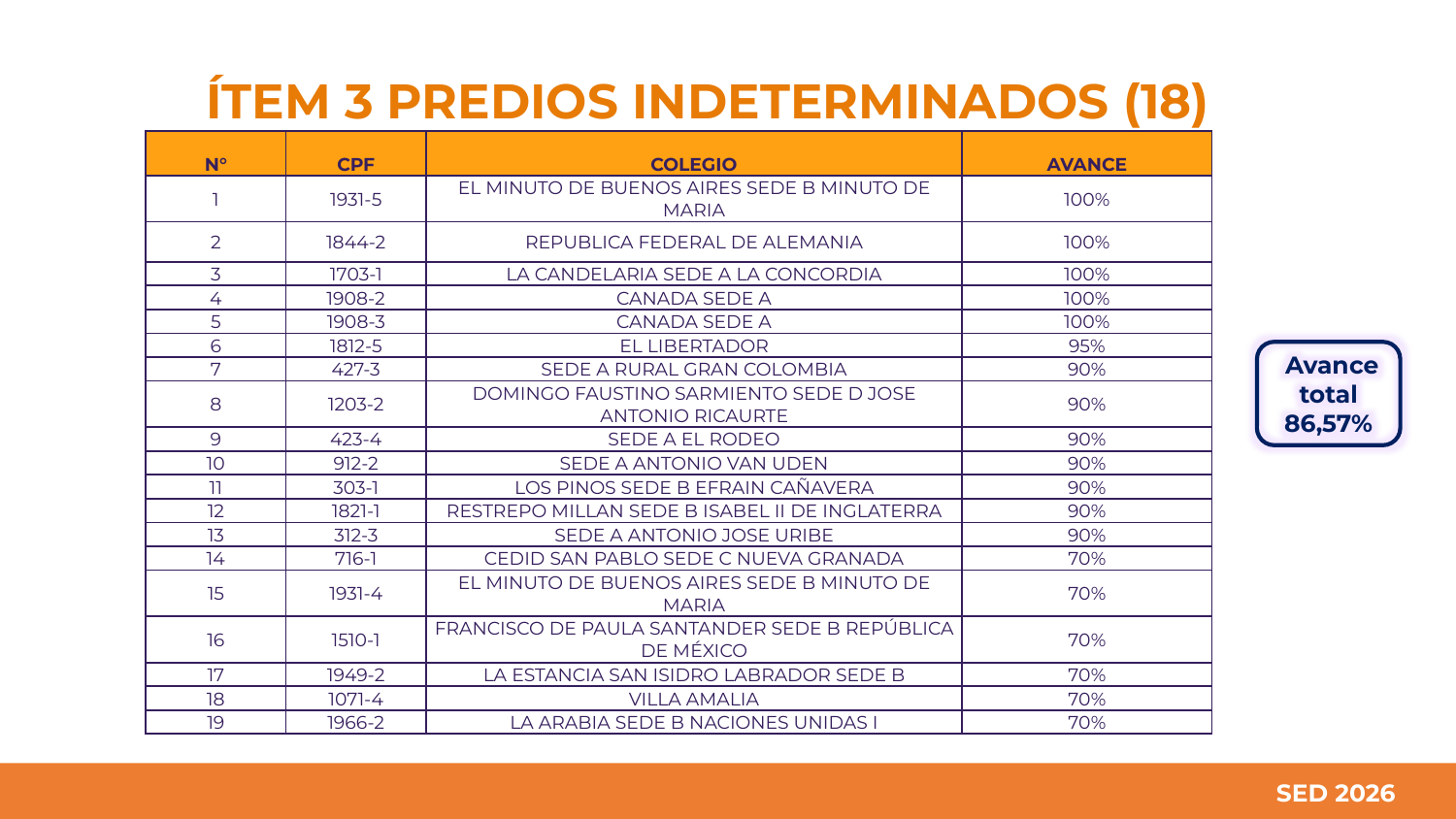

# ÍTEM 3 PREDIOS INDETERMINADOS (18)
| N° | CPF | COLEGIO | AVANCE |
| --- | --- | --- | --- |
| 1​ | 1931-5​ | EL MINUTO DE BUENOS AIRES SEDE B MINUTO DE MARIA​ | 100% |
| 2 | 1844-2​ | REPUBLICA FEDERAL DE ALEMANIA​ | 100% |
| 3 | 1703-1​ | LA CANDELARIA SEDE A LA CONCORDIA​ | 100% |
| 4 | 1908-2​ | CANADA SEDE A​ | 100% |
| 5 | 1908-3 | CANADA SEDE A​ | 100% |
| 6 | 1812-5 | EL LIBERTADOR​ | 95% |
| 7 | 427-3​ | SEDE A RURAL GRAN COLOMBIA​ | 90% |
| 8 | 1203-2​ | DOMINGO FAUSTINO SARMIENTO SEDE D JOSE ANTONIO RICAURTE​ | 90% |
| 9 | 423-4​ | SEDE A EL RODEO​ | 90% |
| 10 | 912-2​ | SEDE A ANTONIO VAN UDEN​ | 90% |
| 11 | 303-1​ | LOS PINOS SEDE B EFRAIN CAÑAVERA​ | 90% |
| 12 | 1821-1​ | RESTREPO MILLAN SEDE B ISABEL II DE INGLATERRA​ | 90%​ |
| 13 | 312-3​ | SEDE A ANTONIO JOSE URIBE​ | 90% |
| 14 | 716-1​ | CEDID SAN PABLO SEDE C NUEVA GRANADA​ | 70% |
| 15 | 1931-4 | EL MINUTO DE BUENOS AIRES SEDE B MINUTO DE MARIA​ | 70% |
| 16 | 1510-1​ | FRANCISCO DE PAULA SANTANDER SEDE B REPÚBLICA DE MÉXICO​ | 70% |
| 17 | 1949-2​ | LA ESTANCIA SAN ISIDRO LABRADOR SEDE B​ | 70% |
| 18 | 1071​-4 | VILLA AMALIA​ | 70%​ |
| 19 | 1966-2​ | LA ARABIA SEDE B NACIONES UNIDAS I​ | 70%​ |
 Avance total 86,57%
SED 2026